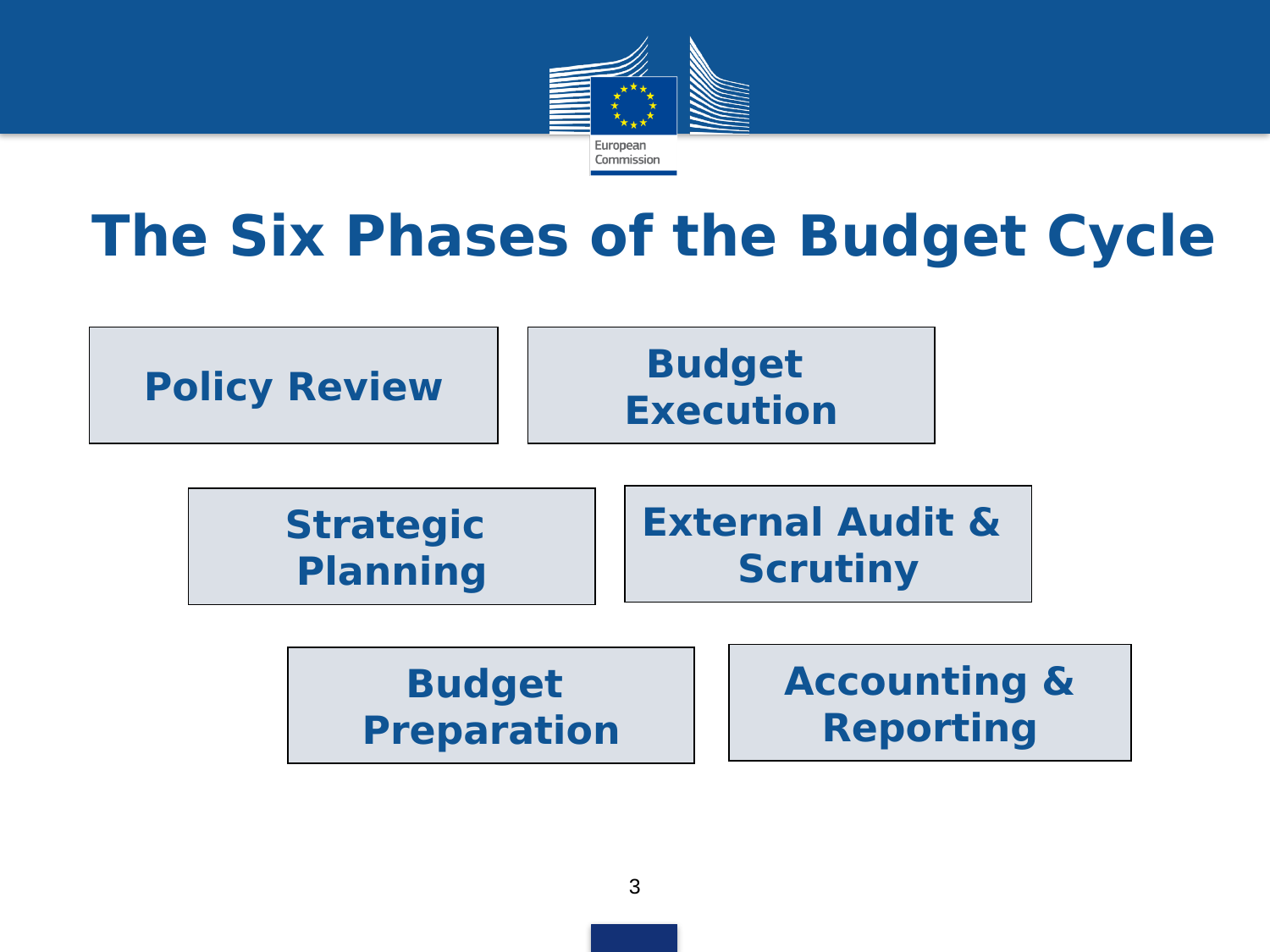

The Six Phases of the Budget Cycle
Policy Review
Budget
Execution
External Audit &
Scrutiny
Strategic
Planning
Accounting &
Reporting
Budget
Preparation
3